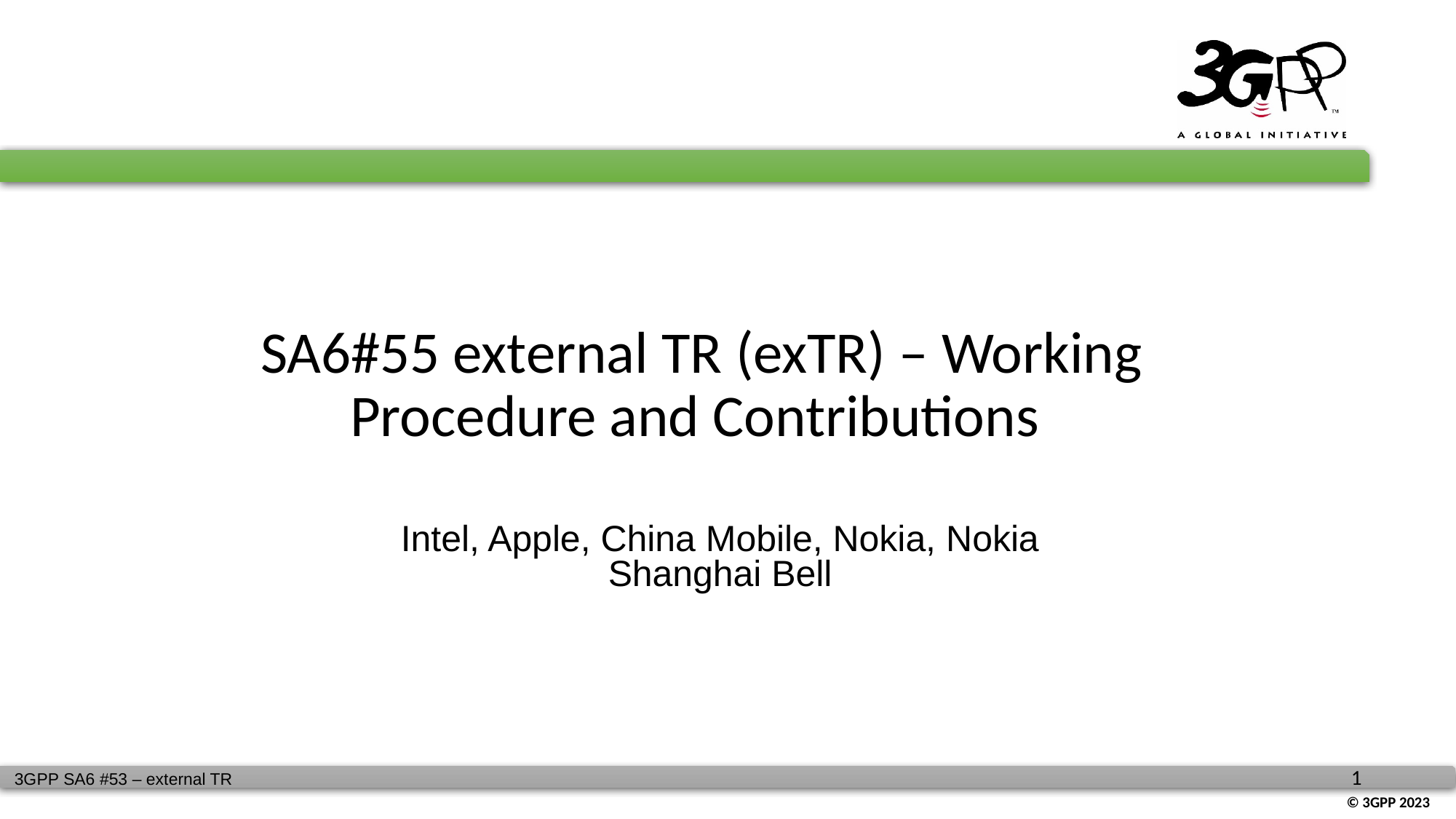

# SA6#55 external TR (exTR) – Working Procedure and Contributions
Intel, Apple, China Mobile, Nokia, Nokia Shanghai Bell